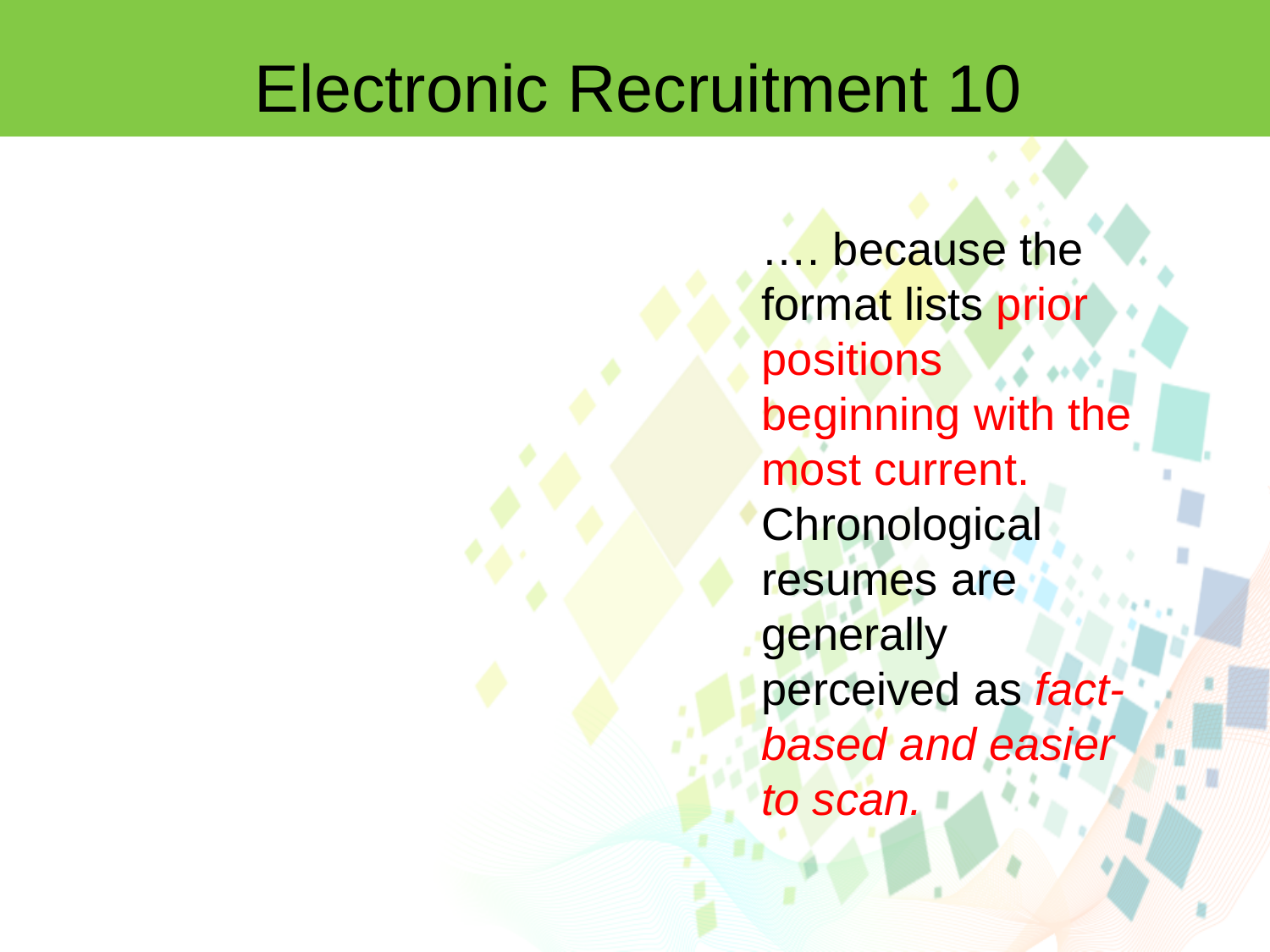

Electronic Recruitment 10
…. because the format lists prior positions beginning with the
most current. Chronological resumes are generally perceived as fact-based and easier
to scan.